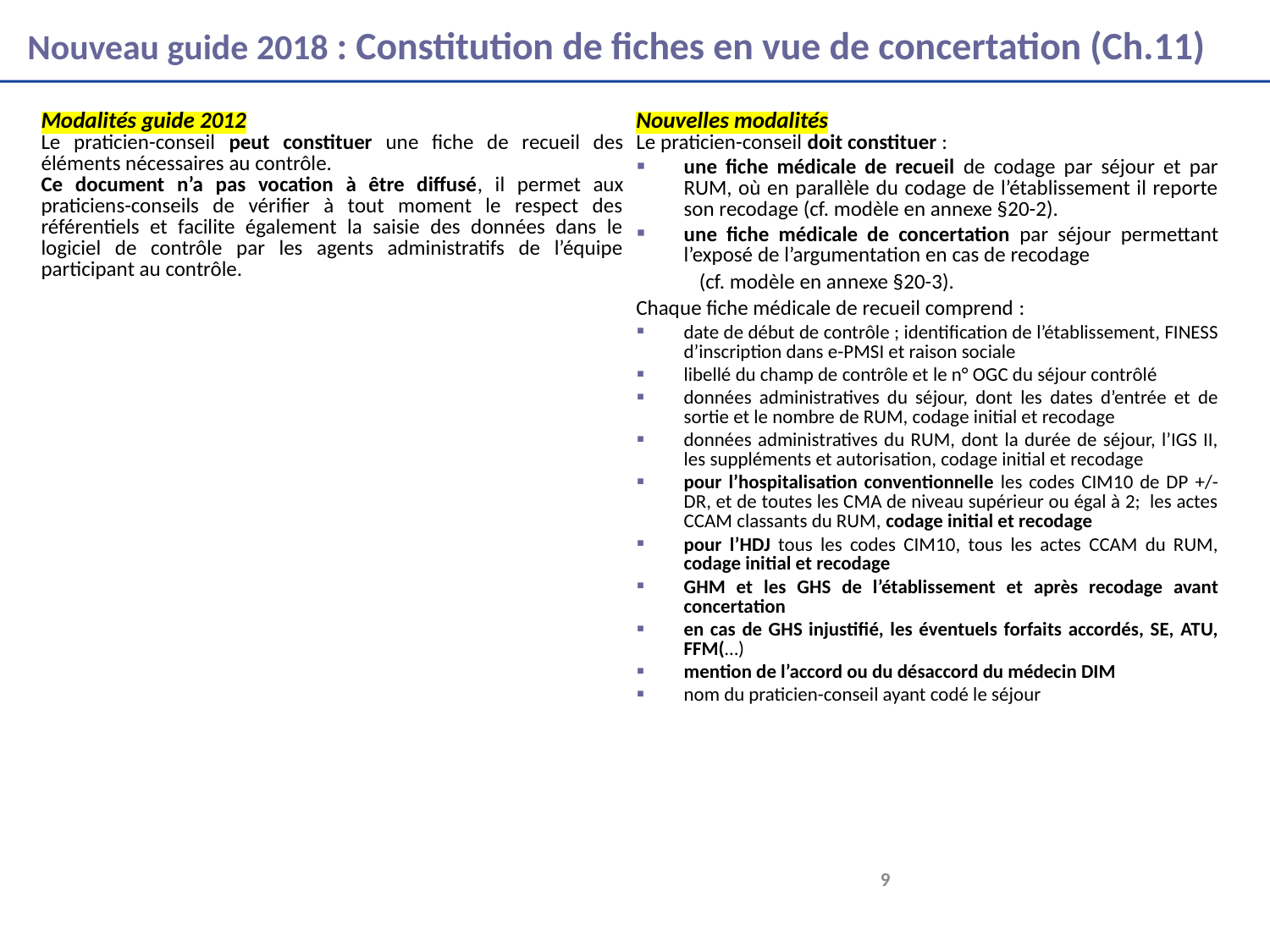

# Nouveau guide 2018 : Constitution de fiches en vue de concertation (Ch.11)
| Modalités guide 2012 Le praticien-conseil peut constituer une fiche de recueil des éléments nécessaires au contrôle. Ce document n’a pas vocation à être diffusé, il permet aux praticiens-conseils de vérifier à tout moment le respect des référentiels et facilite également la saisie des données dans le logiciel de contrôle par les agents administratifs de l’équipe participant au contrôle. | Nouvelles modalités Le praticien-conseil doit constituer : une fiche médicale de recueil de codage par séjour et par RUM, où en parallèle du codage de l’établissement il reporte son recodage (cf. modèle en annexe §20-2). une fiche médicale de concertation par séjour permettant l’exposé de l’argumentation en cas de recodage (cf. modèle en annexe §20-3). Chaque fiche médicale de recueil comprend : date de début de contrôle ; identification de l’établissement, FINESS d’inscription dans e-PMSI et raison sociale libellé du champ de contrôle et le n° OGC du séjour contrôlé données administratives du séjour, dont les dates d’entrée et de sortie et le nombre de RUM, codage initial et recodage données administratives du RUM, dont la durée de séjour, l’IGS II, les suppléments et autorisation, codage initial et recodage pour l’hospitalisation conventionnelle les codes CIM10 de DP +/-DR, et de toutes les CMA de niveau supérieur ou égal à 2; les actes CCAM classants du RUM, codage initial et recodage pour l’HDJ tous les codes CIM10, tous les actes CCAM du RUM, codage initial et recodage GHM et les GHS de l’établissement et après recodage avant concertation en cas de GHS injustifié, les éventuels forfaits accordés, SE, ATU, FFM(…) mention de l’accord ou du désaccord du médecin DIM nom du praticien-conseil ayant codé le séjour |
| --- | --- |
	9